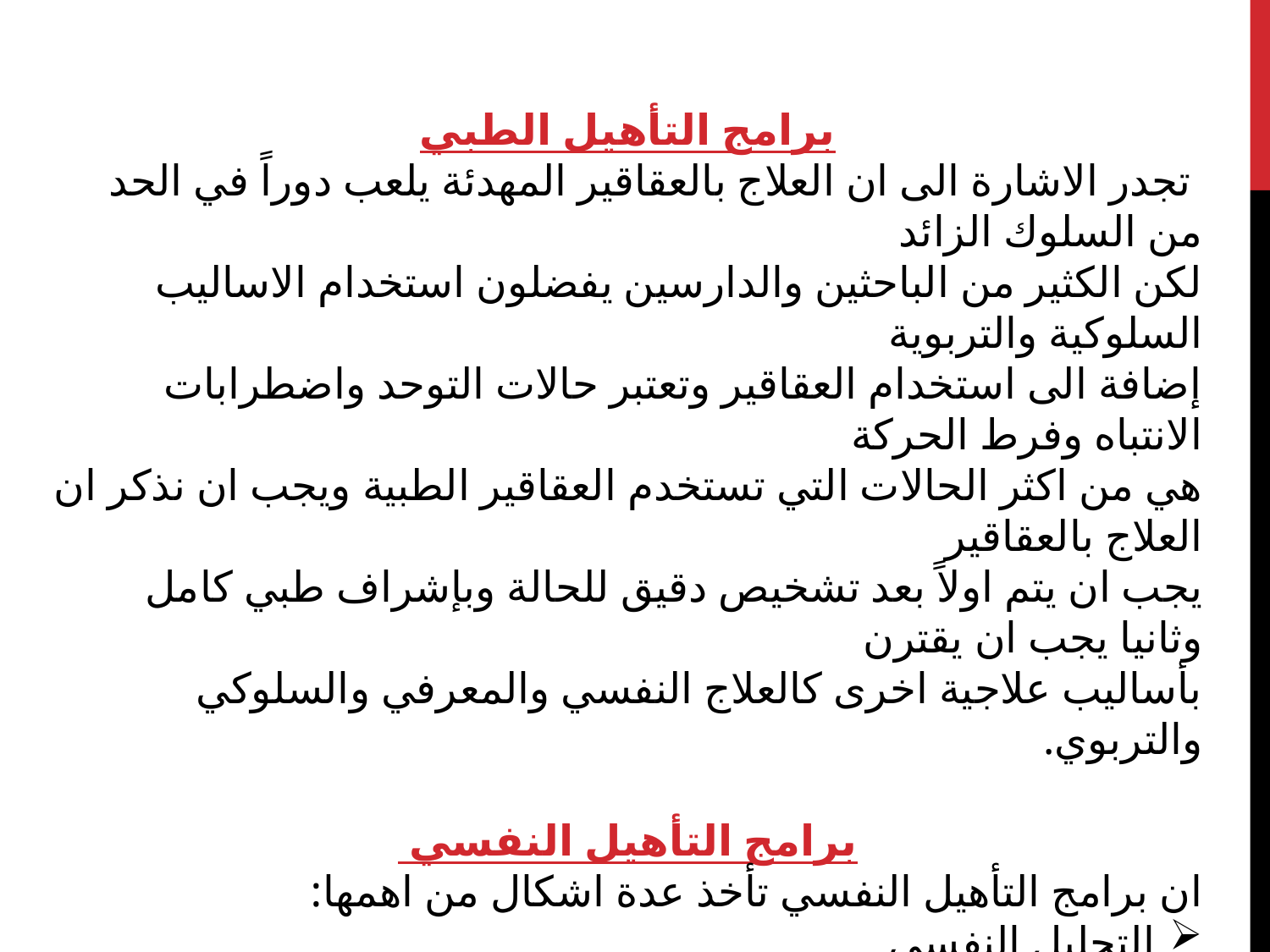

برامج التأهيل الطبي
 تجدر الاشارة الى ان العلاج بالعقاقير المهدئة يلعب دوراً في الحد من السلوك الزائد
لكن الكثير من الباحثين والدارسين يفضلون استخدام الاساليب السلوكية والتربوية
إضافة الى استخدام العقاقير وتعتبر حالات التوحد واضطرابات الانتباه وفرط الحركة
هي من اكثر الحالات التي تستخدم العقاقير الطبية ويجب ان نذكر ان العلاج بالعقاقير
يجب ان يتم اولاً بعد تشخيص دقيق للحالة وبإشراف طبي كامل وثانيا يجب ان يقترن
بأساليب علاجية اخرى كالعلاج النفسي والمعرفي والسلوكي والتربوي.

برامج التأهيل النفسي
ان برامج التأهيل النفسي تأخذ عدة اشكال من اهمها:
التحليل النفسي
العلاج النفسي التربوي
العلاج السلوكي العيادي
الارشاد النفسي